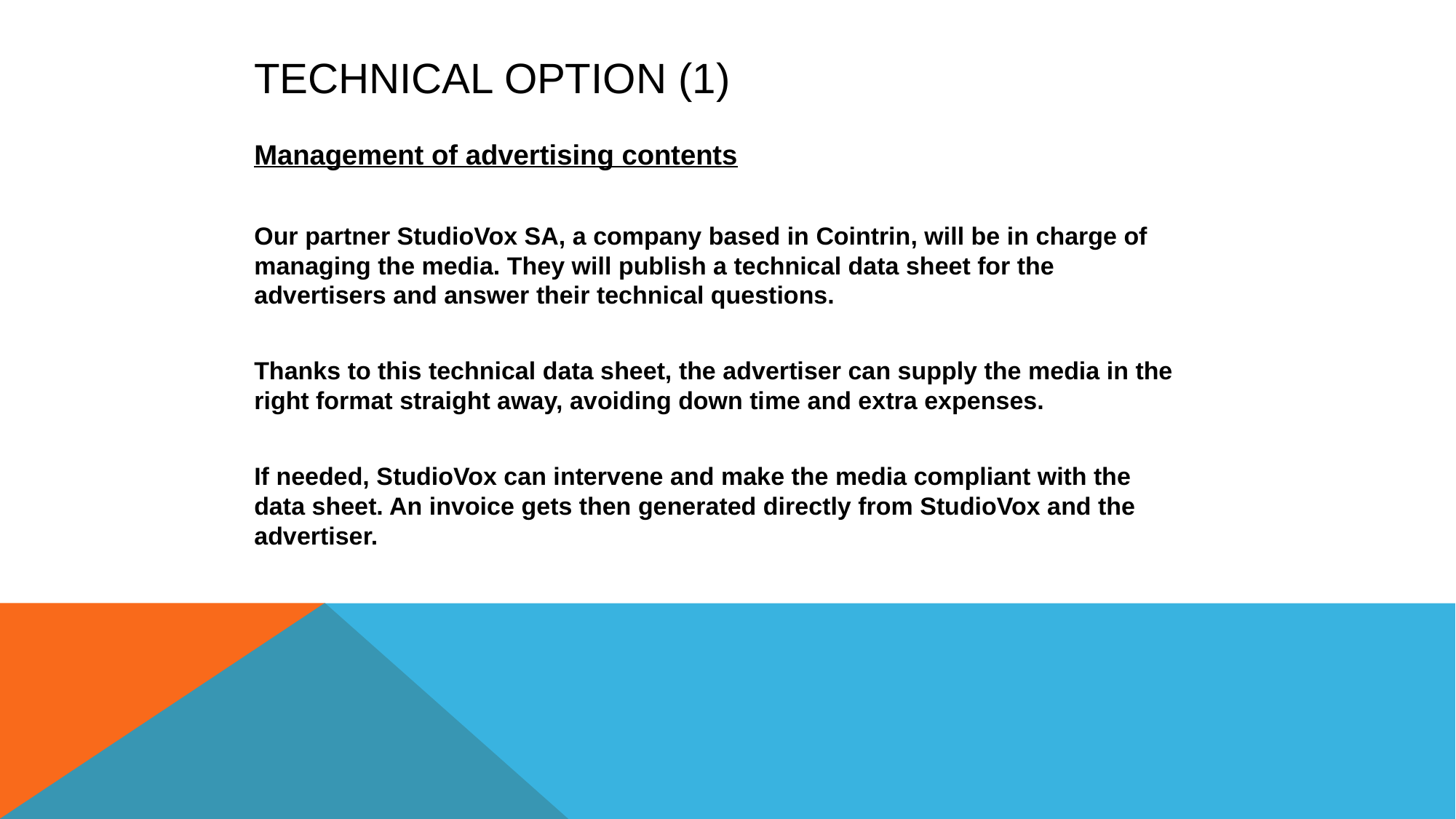

# TECHNICAL OPTION (1)
Management of advertising contents

Our partner StudioVox SA, a company based in Cointrin, will be in charge of managing the media. They will publish a technical data sheet for the advertisers and answer their technical questions.

Thanks to this technical data sheet, the advertiser can supply the media in the right format straight away, avoiding down time and extra expenses.

If needed, StudioVox can intervene and make the media compliant with the data sheet. An invoice gets then generated directly from StudioVox and the advertiser.